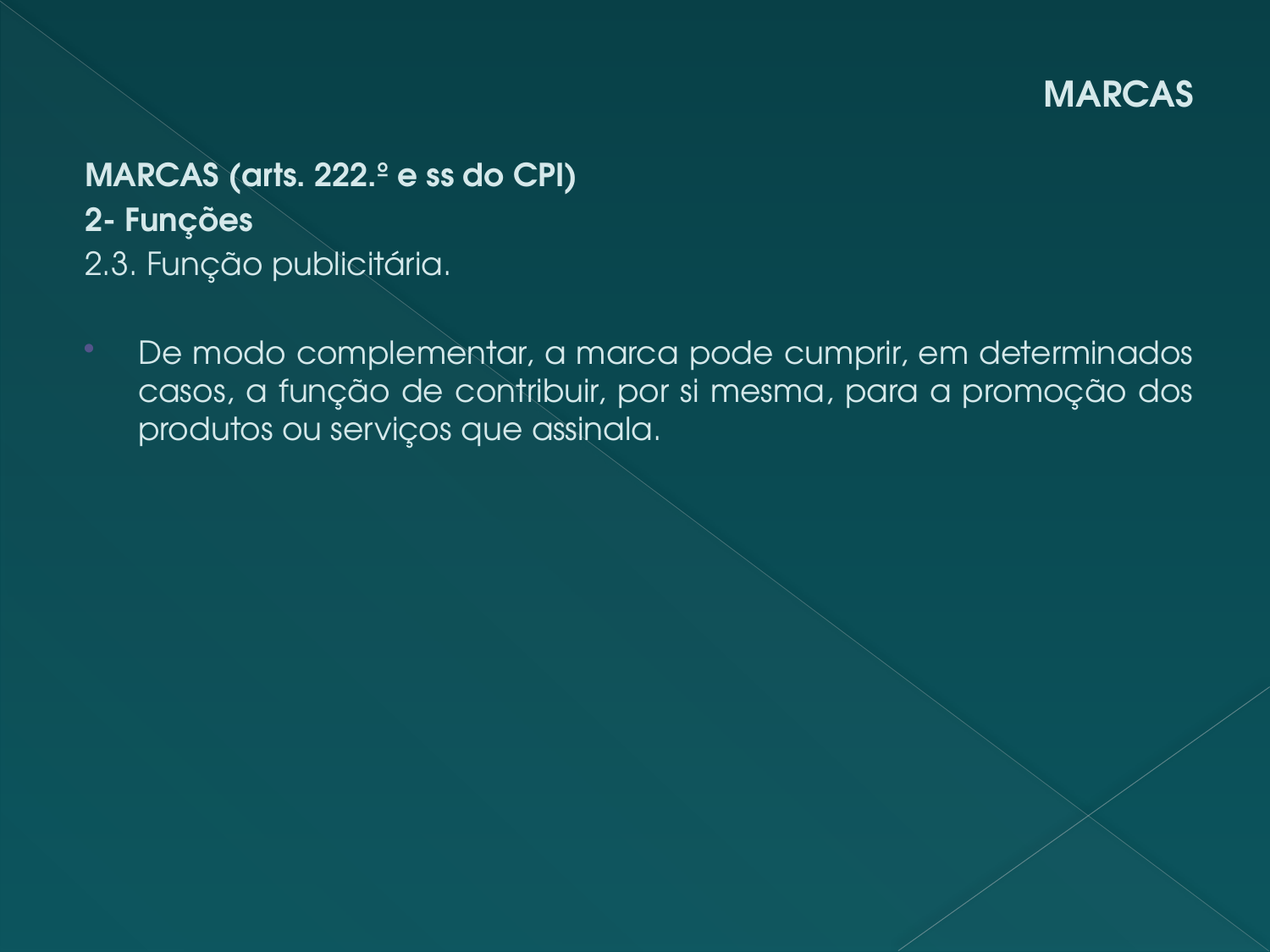

# MARCAS
MARCAS (arts. 222.º e ss do CPI)
2- Funções
2.3. Função publicitária.

De modo complementar, a marca pode cumprir, em determinados casos, a função de contribuir, por si mesma, para a promoção dos produtos ou serviços que assinala.